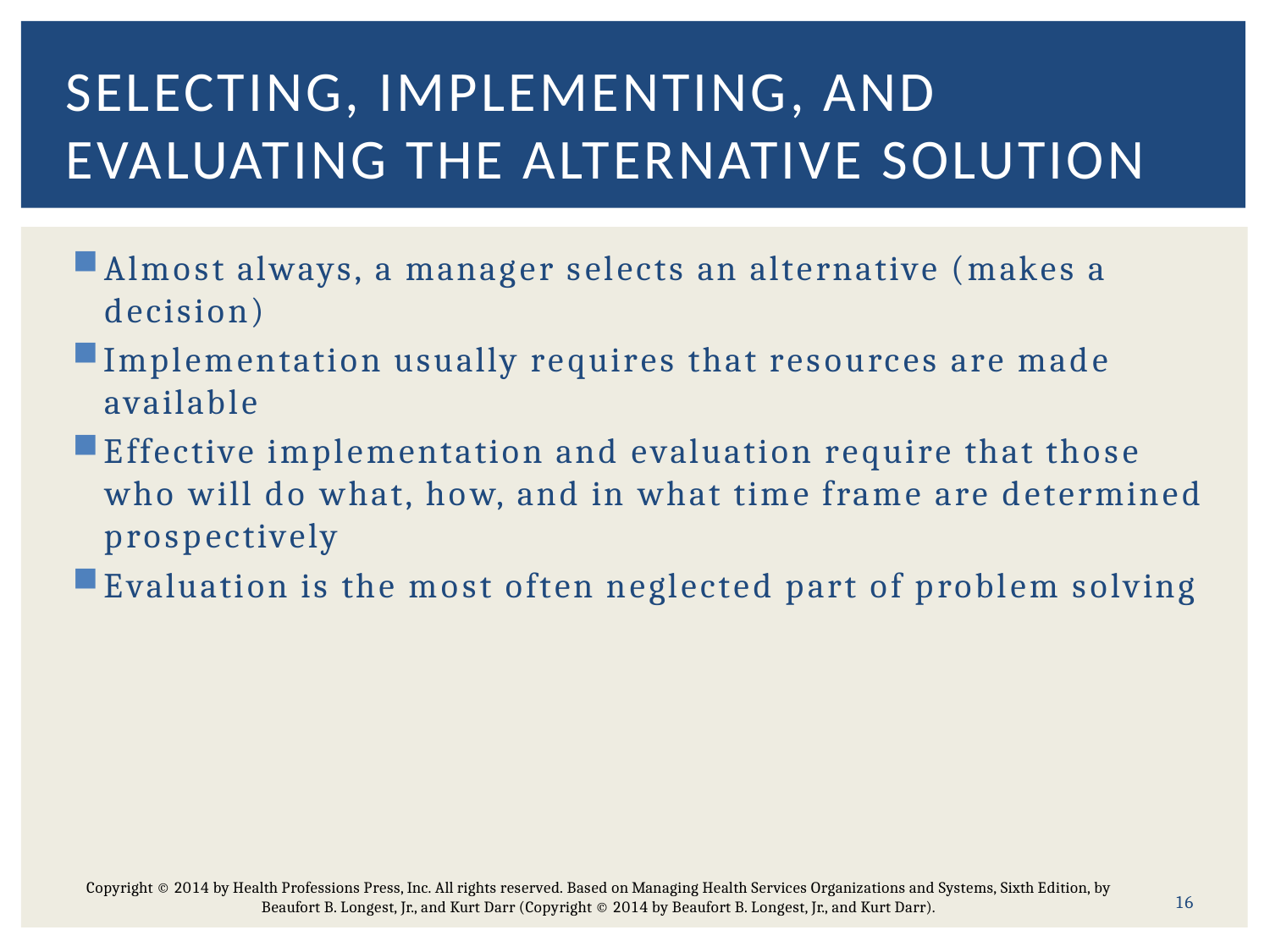

# Selecting, implementing, and evaluating the alternative solution
Almost always, a manager selects an alternative (makes a decision)
Implemen­tation usually requires that resources are made available
Effective implementation and evaluation require that those who will do what, how, and in what time frame are determined prospectively
Evaluation is the most often neglected part of problem solving
16